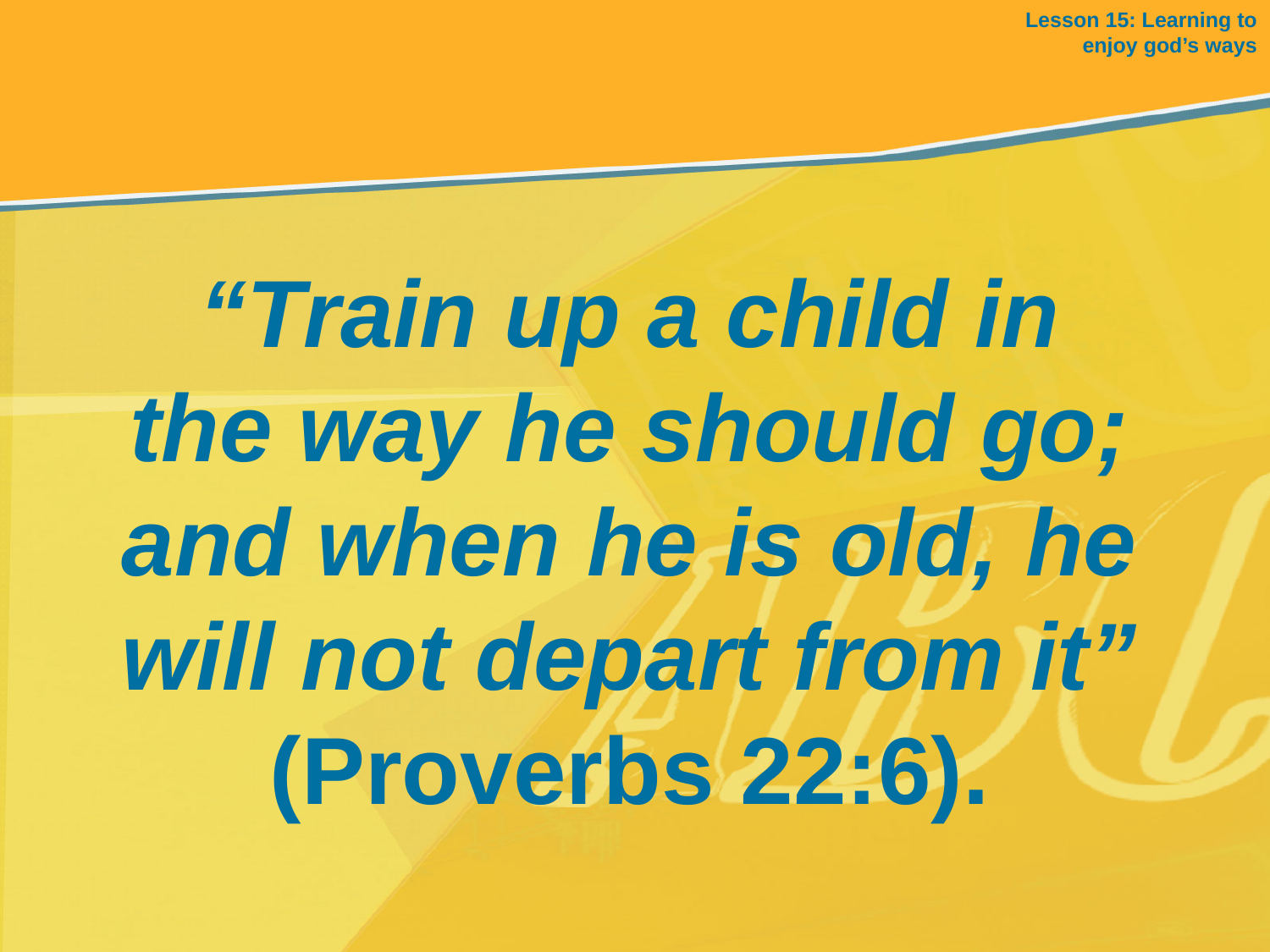

Lesson 15: Learning to enjoy god’s ways
“Train up a child in the way he should go;
and when he is old, he will not depart from it”
(Proverbs 22:6).